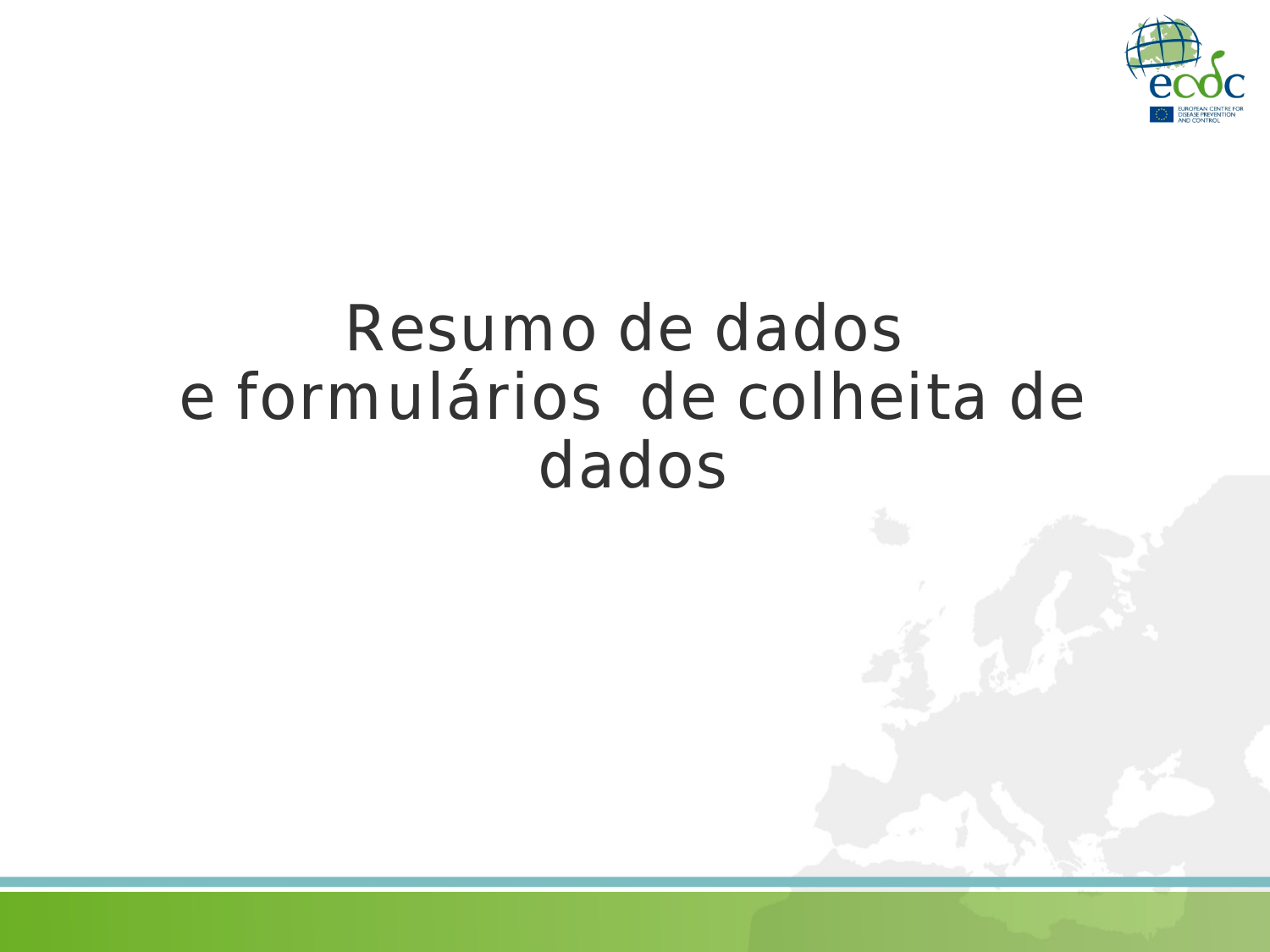

# Resumo de dados e formulários  de colheita de dados